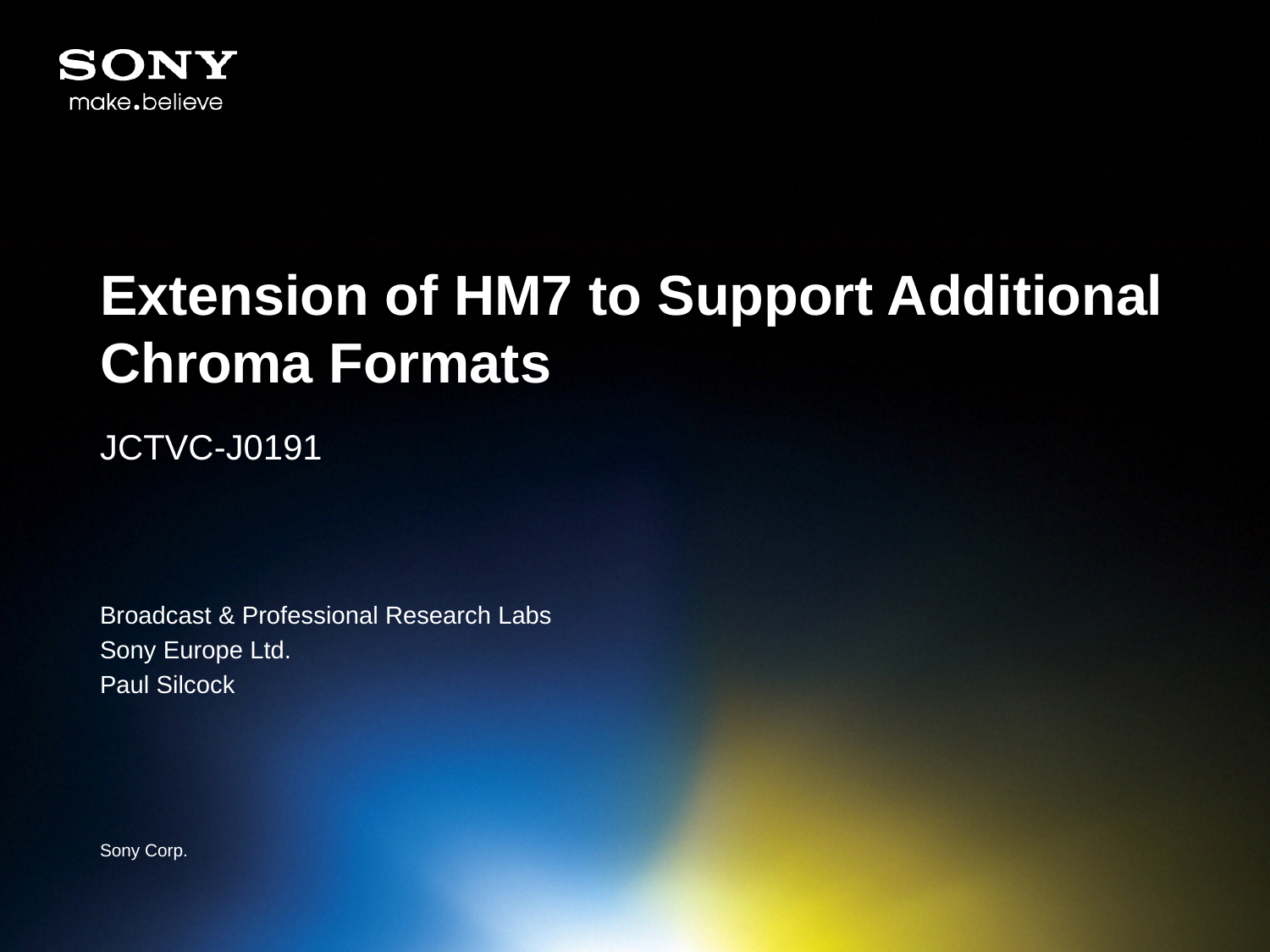

# Extension of HM7 to Support Additional Chroma Formats
JCTVC-J0191
Broadcast & Professional Research Labs
Sony Europe Ltd.
Paul Silcock
Sony Corp.